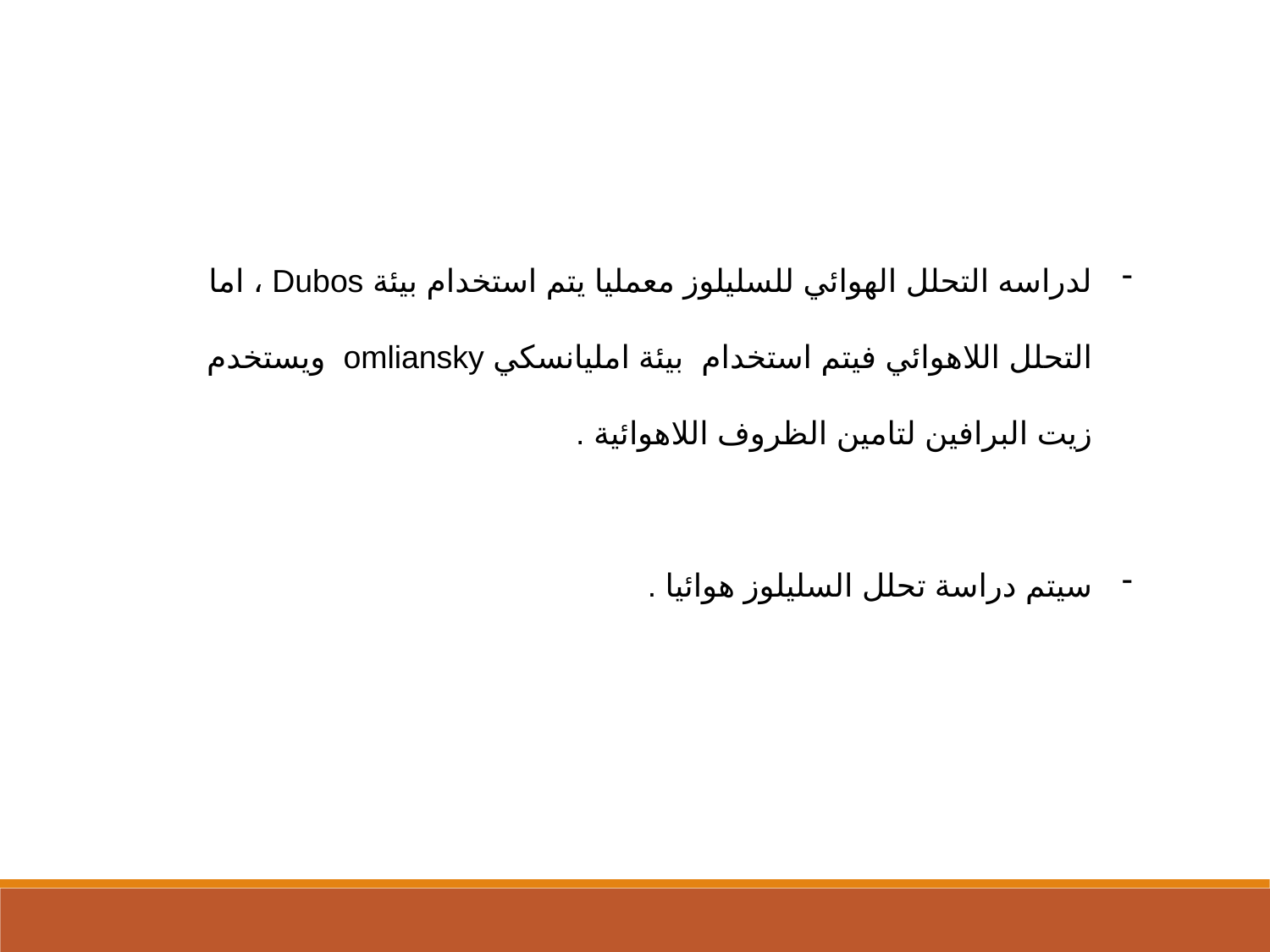

لدراسه التحلل الهوائي للسليلوز معمليا يتم استخدام بيئة Dubos ، اما التحلل اللاهوائي فيتم استخدام  بيئة امليانسكي omliansky  ويستخدم زيت البرافين لتامين الظروف اللاهوائية .

سيتم دراسة تحلل السليلوز هوائيا .